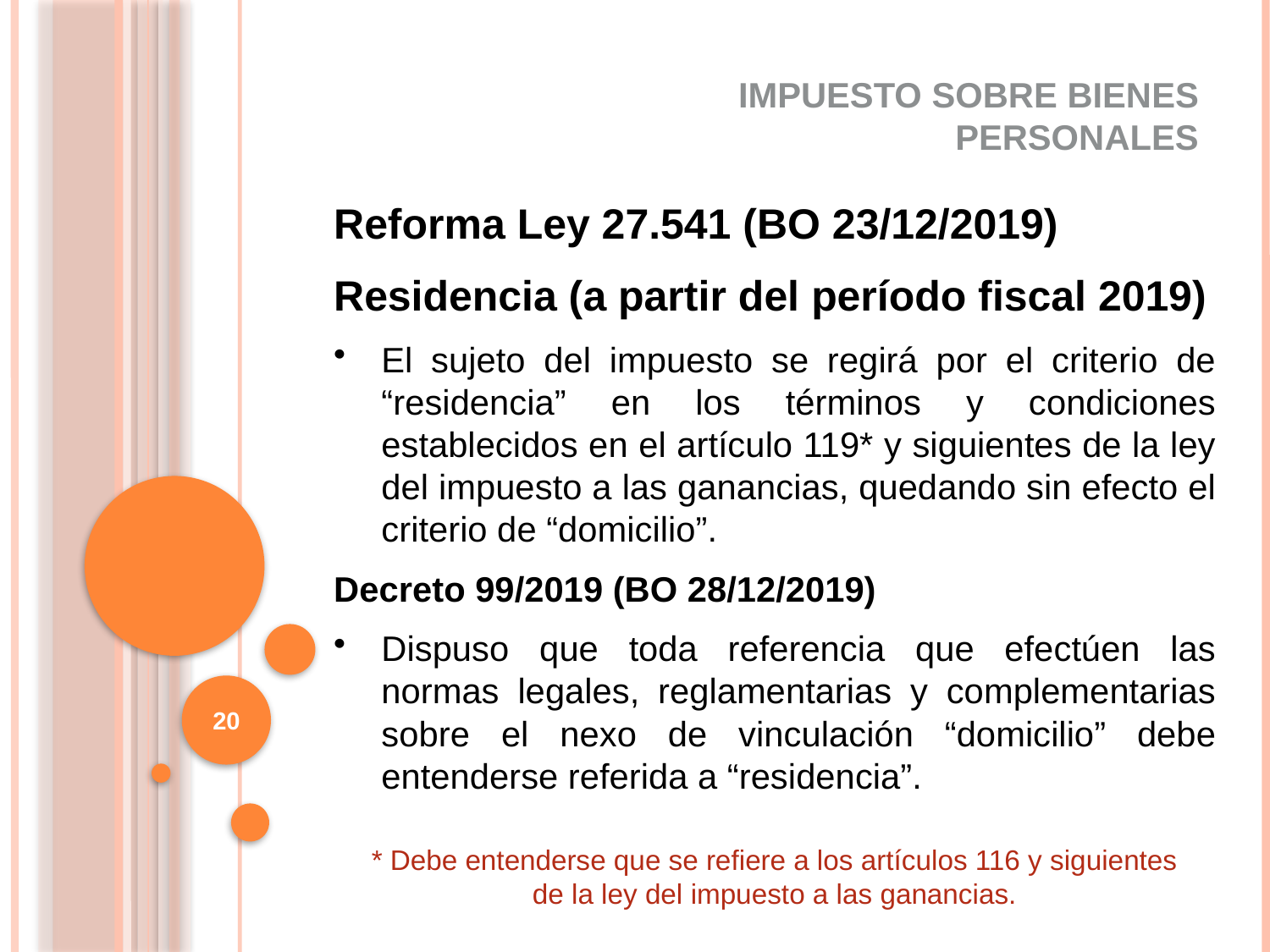

IMPUESTO SOBRE BIENES PERSONALES
Reforma Ley 27.541 (BO 23/12/2019)
Residencia (a partir del período fiscal 2019)
El sujeto del impuesto se regirá por el criterio de “residencia” en los términos y condiciones establecidos en el artículo 119* y siguientes de la ley del impuesto a las ganancias, quedando sin efecto el criterio de “domicilio”.
Decreto 99/2019 (BO 28/12/2019)
Dispuso que toda referencia que efectúen las normas legales, reglamentarias y complementarias sobre el nexo de vinculación “domicilio” debe entenderse referida a “residencia”.
20
* Debe entenderse que se refiere a los artículos 116 y siguientes de la ley del impuesto a las ganancias.